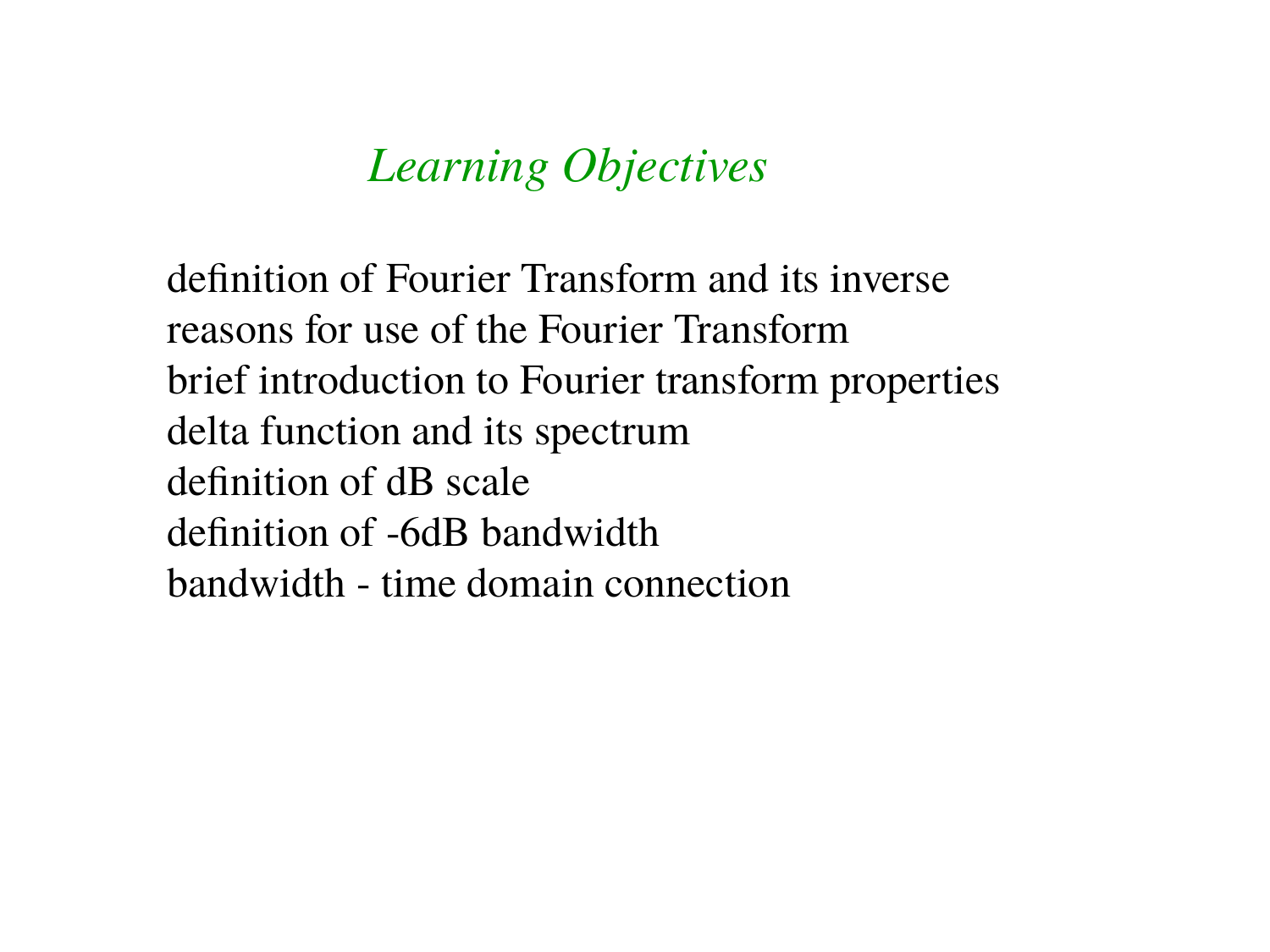

Learning Objectives

definition of Fourier Transform and its inverse
reasons for use of the Fourier Transform
brief introduction to Fourier transform properties
delta function and its spectrum
definition of dB scale
definition of -6dB bandwidth
bandwidth - time domain connection